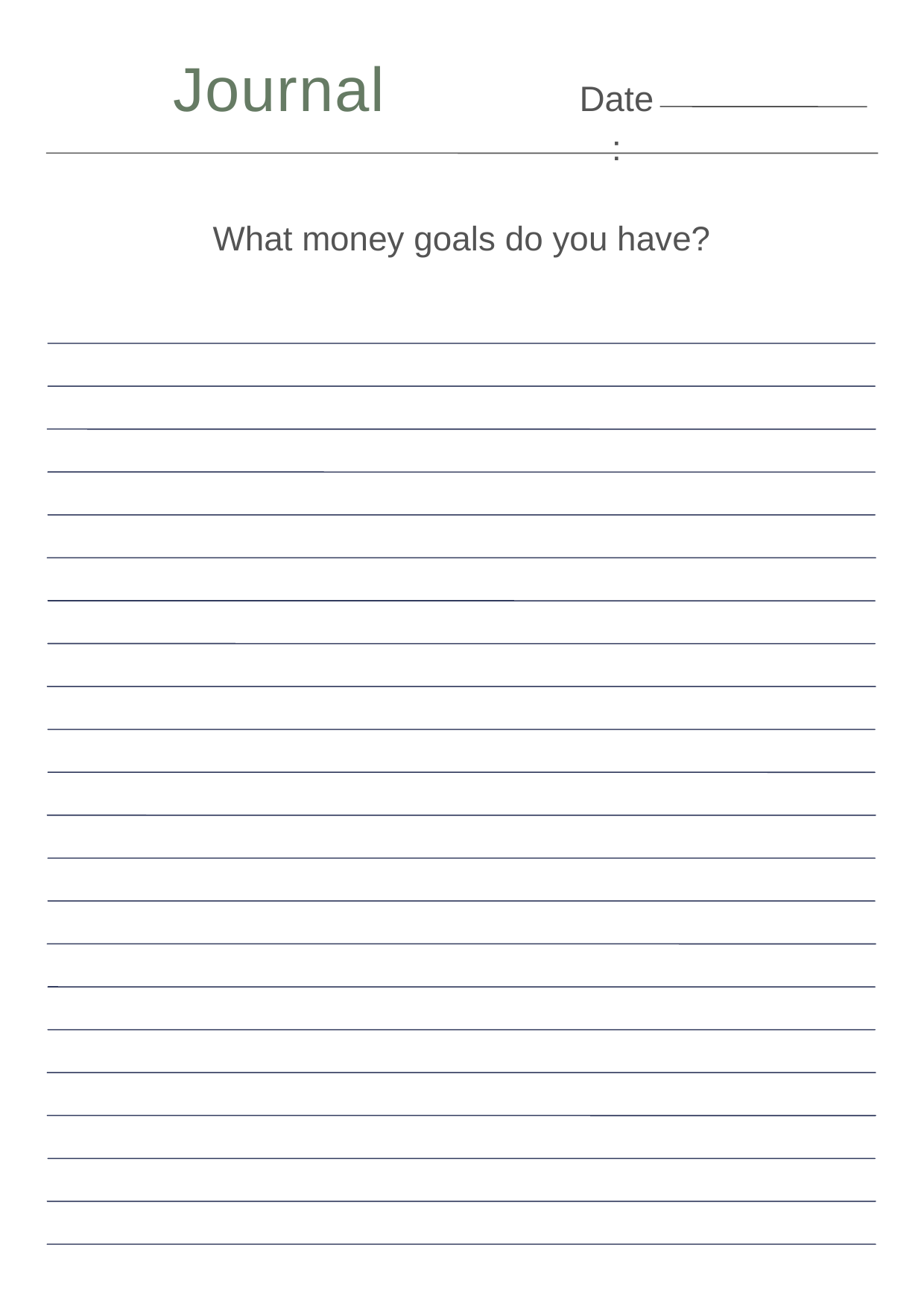

Journal
Date:

What money goals do you have?